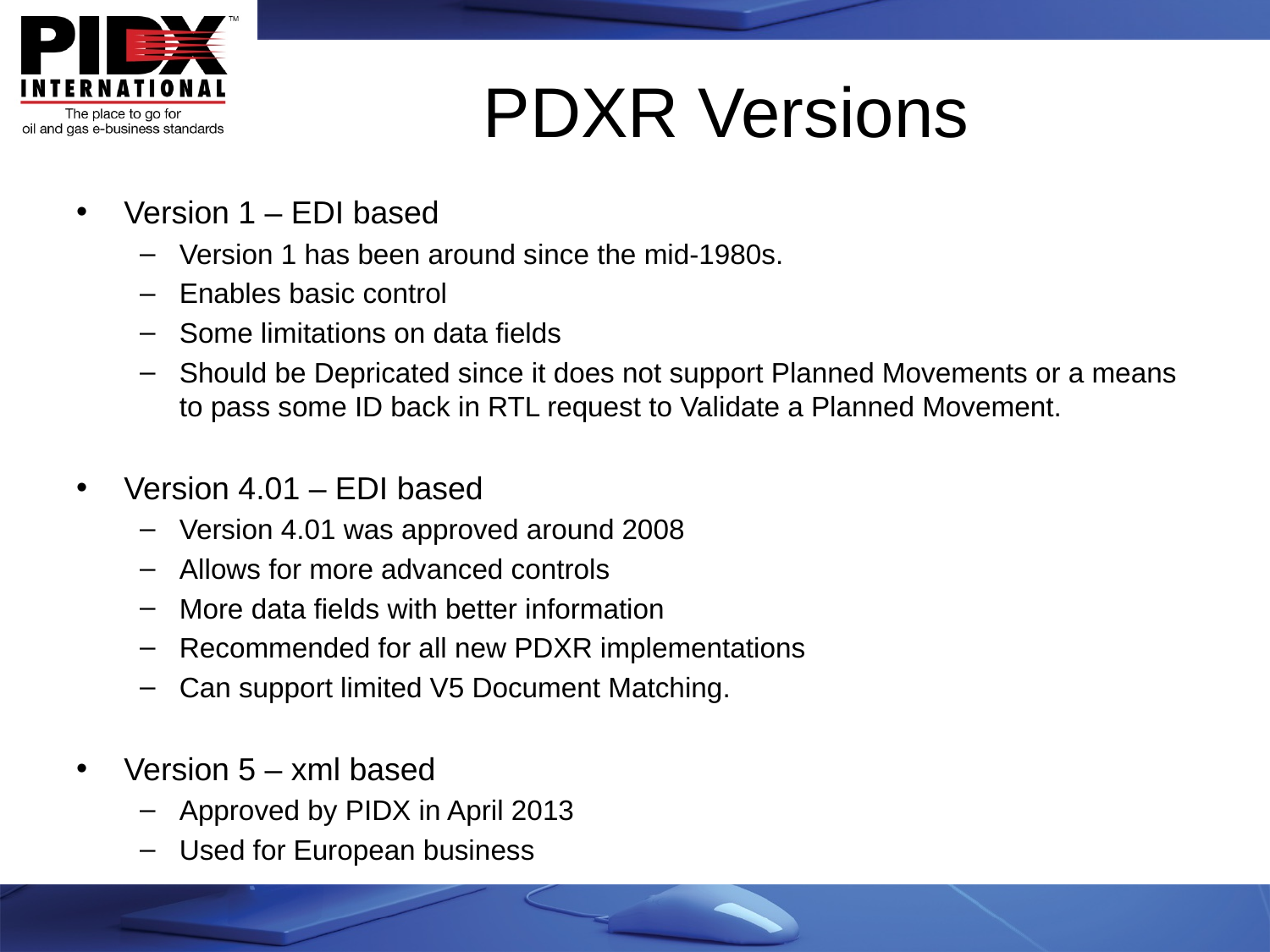

# PDXR Versions
Version 1 – EDI based
Version 1 has been around since the mid-1980s.
Enables basic control
Some limitations on data fields
Should be Depricated since it does not support Planned Movements or a means to pass some ID back in RTL request to Validate a Planned Movement.

Version 4.01 – EDI based
Version 4.01 was approved around 2008
Allows for more advanced controls
More data fields with better information
Recommended for all new PDXR implementations
Can support limited V5 Document Matching.

Version 5 – xml based
Approved by PIDX in April 2013
Used for European business